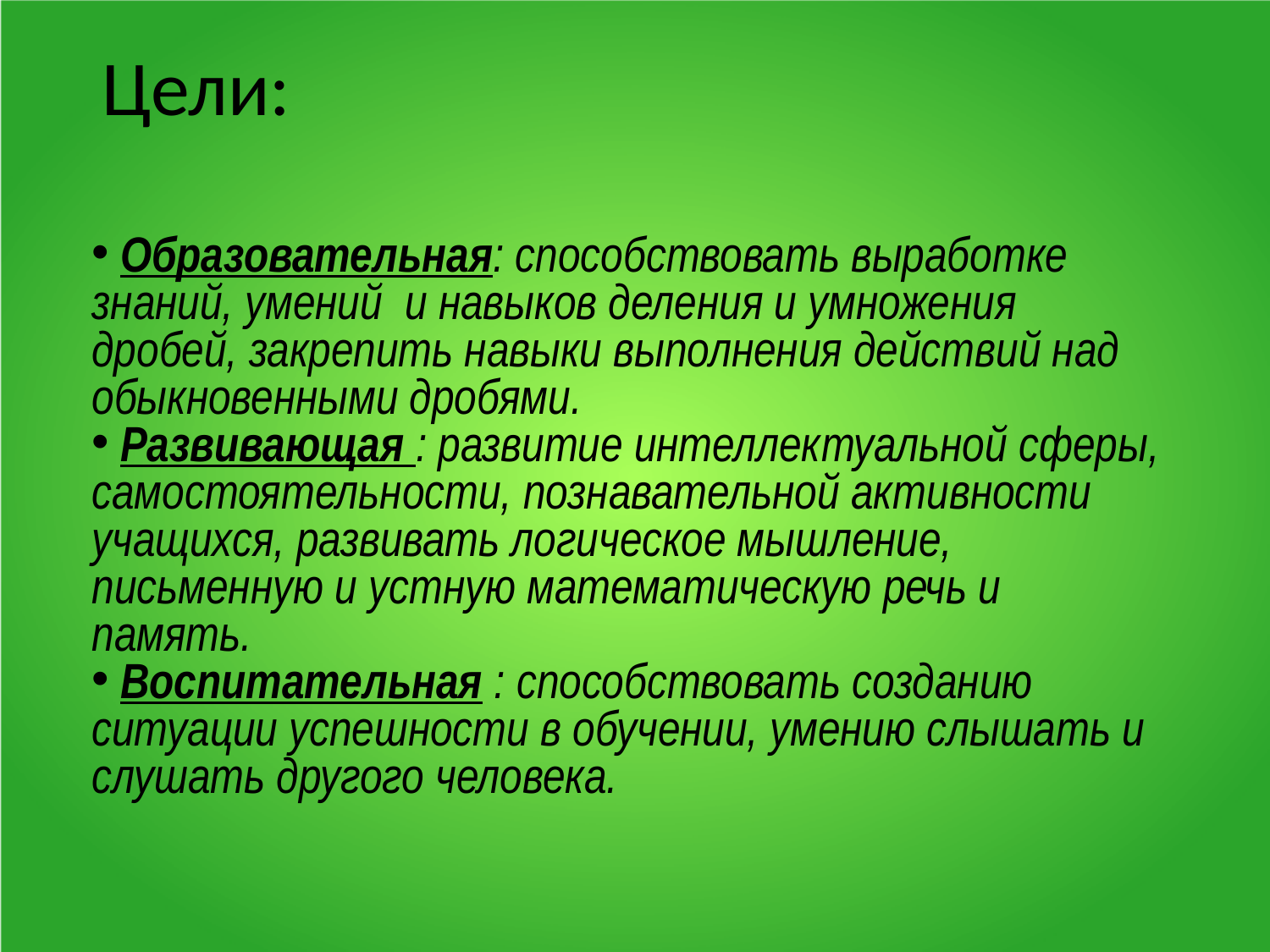

Цели:
 Образовательная: способствовать выработке знаний, умений  и навыков деления и умножения дробей, закрепить навыки выполнения действий над обыкновенными дробями.
 Развивающая : развитие интеллектуальной сферы, самостоятельности, познавательной активности учащихся, развивать логическое мышление, письменную и устную математическую речь и память.
 Воспитательная : способствовать созданию ситуации успешности в обучении, умению слышать и слушать другого человека.